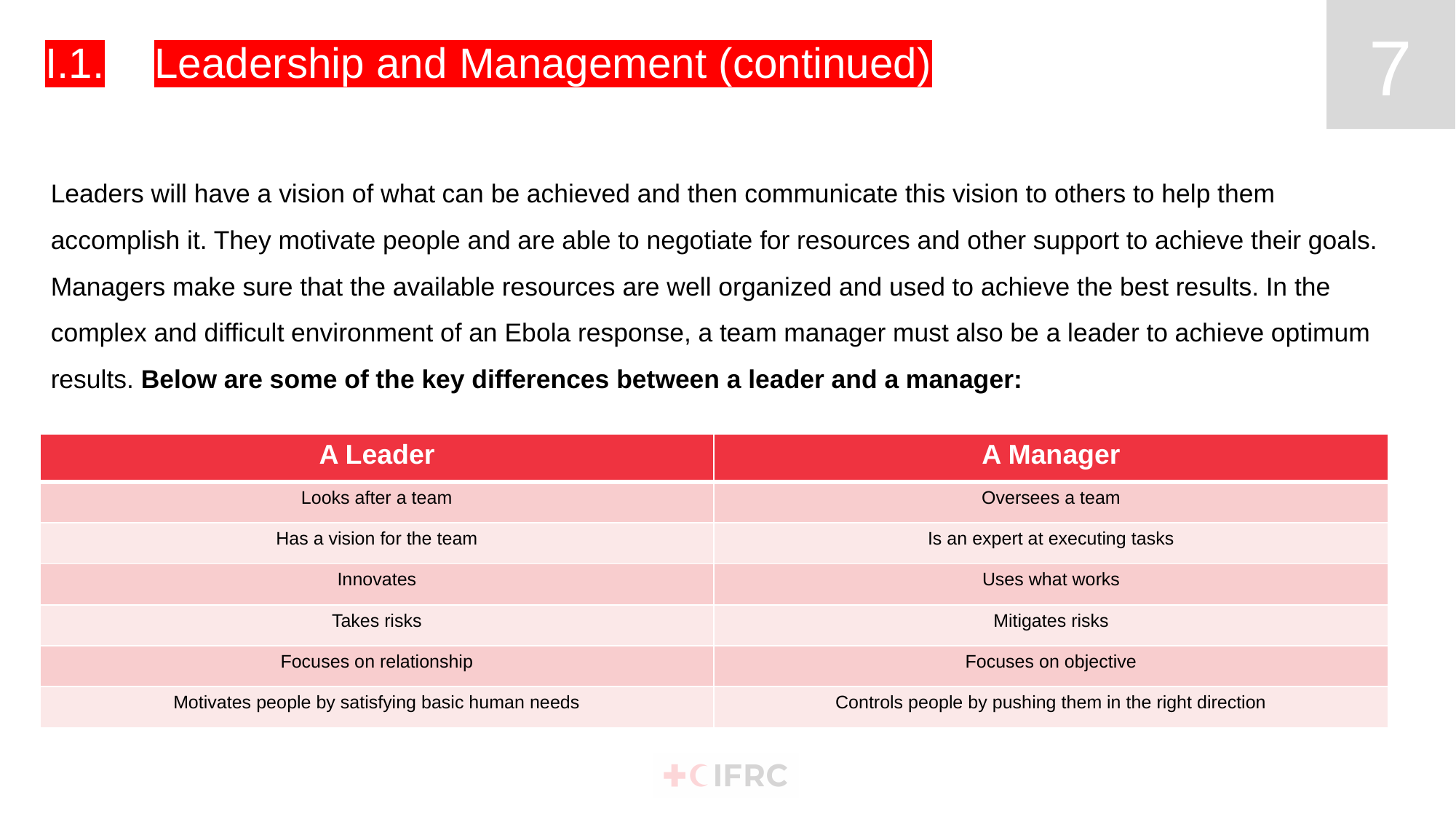

# I.1.	Leadership and Management (continued)
Leaders will have a vision of what can be achieved and then communicate this vision to others to help them accomplish it. They motivate people and are able to negotiate for resources and other support to achieve their goals. Managers make sure that the available resources are well organized and used to achieve the best results. In the complex and difficult environment of an Ebola response, a team manager must also be a leader to achieve optimum results. Below are some of the key differences between a leader and a manager:
| A Leader | A Manager |
| --- | --- |
| Looks after a team | Oversees a team |
| Has a vision for the team | Is an expert at executing tasks |
| Innovates | Uses what works |
| Takes risks | Mitigates risks |
| Focuses on relationship | Focuses on objective |
| Motivates people by satisfying basic human needs | Controls people by pushing them in the right direction |